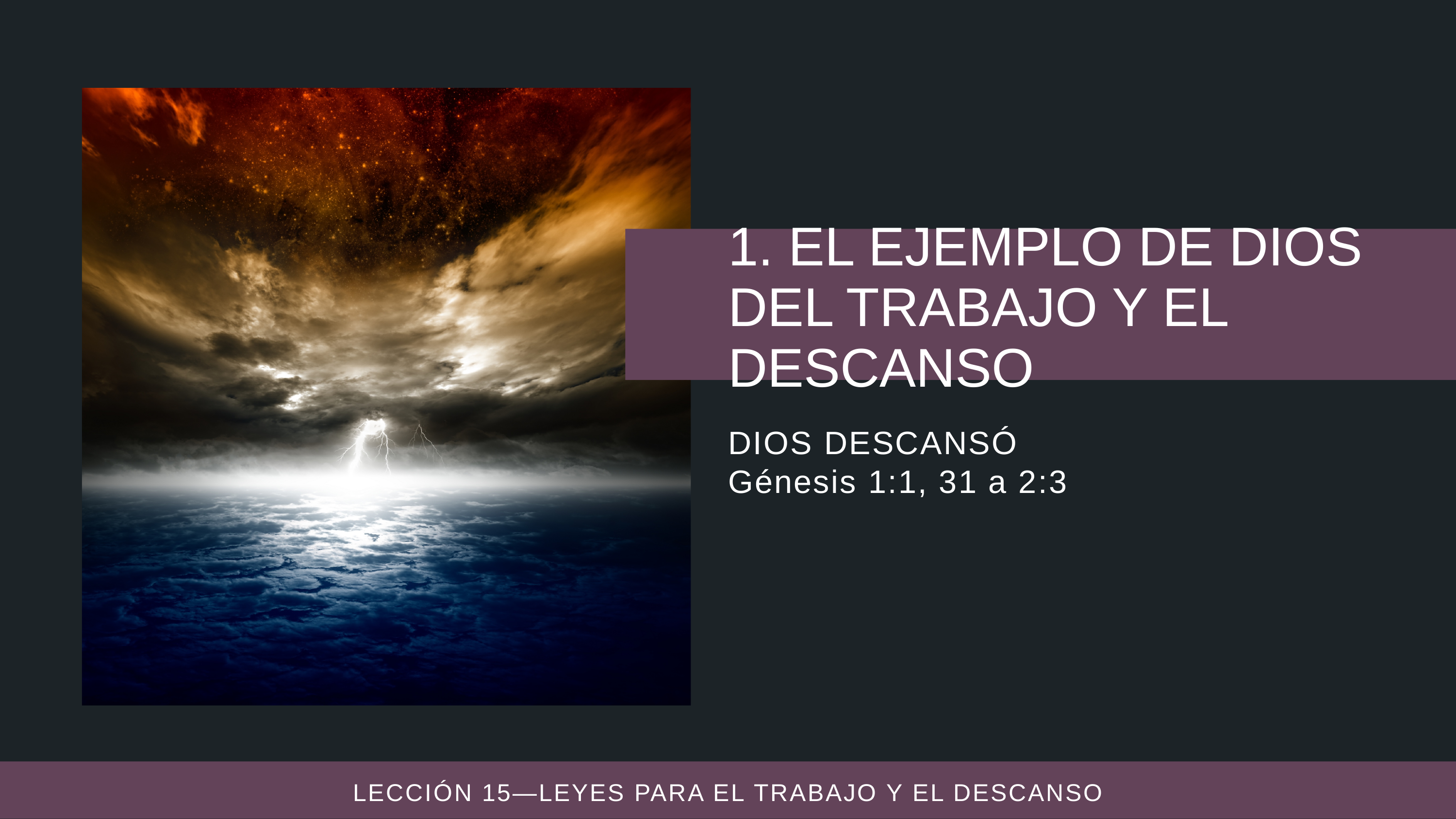

DIOS DESCANSÓ
Génesis 1:1, 31 a 2:3